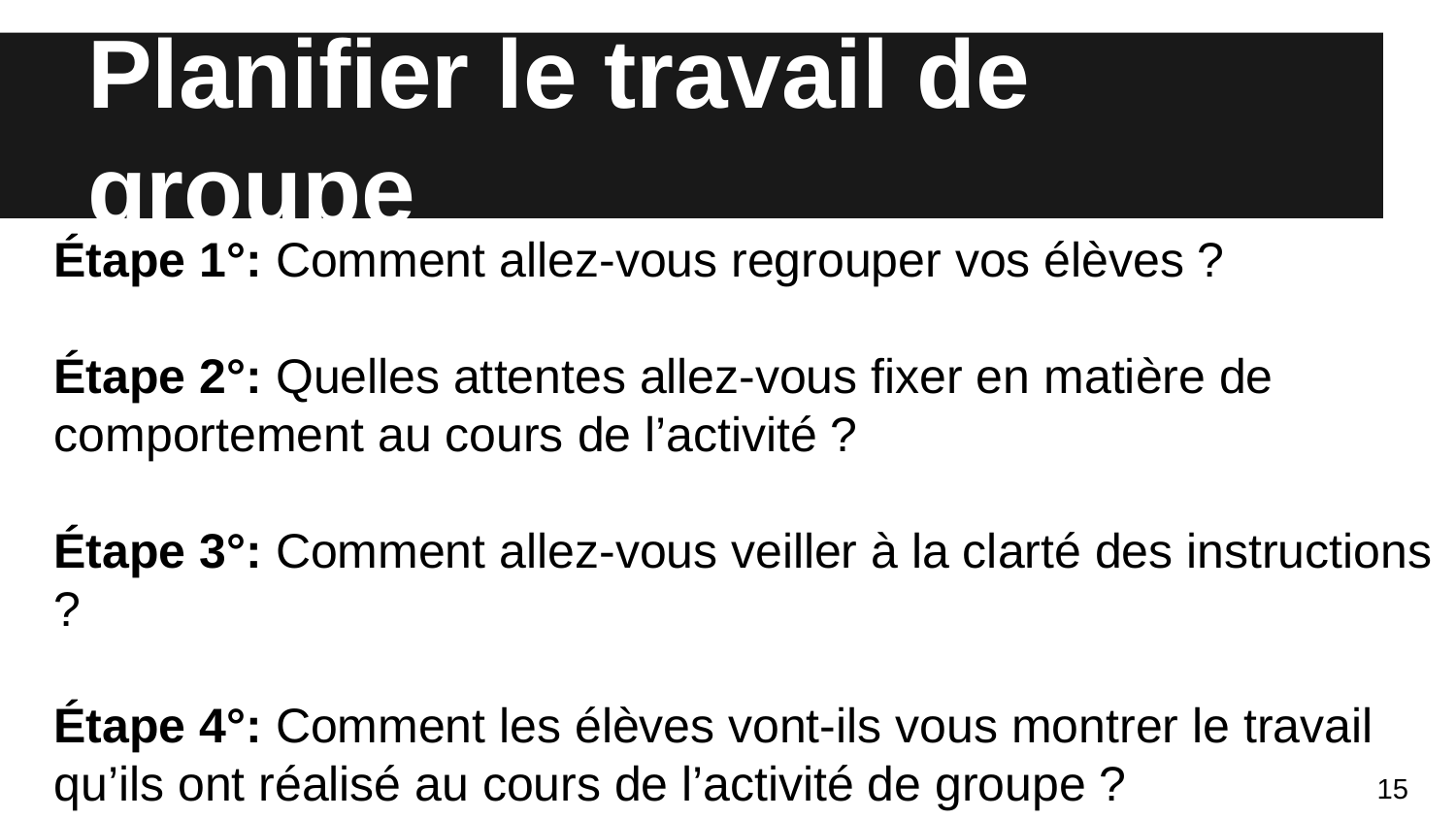

# Planifier le travail de groupe
Étape 1°: Comment allez-vous regrouper vos élèves ?

Étape 2°: Quelles attentes allez-vous fixer en matière de comportement au cours de l’activité ?

Étape 3°: Comment allez-vous veiller à la clarté des instructions ?

Étape 4°: Comment les élèves vont-ils vous montrer le travail qu’ils ont réalisé au cours de l’activité de groupe ?
15